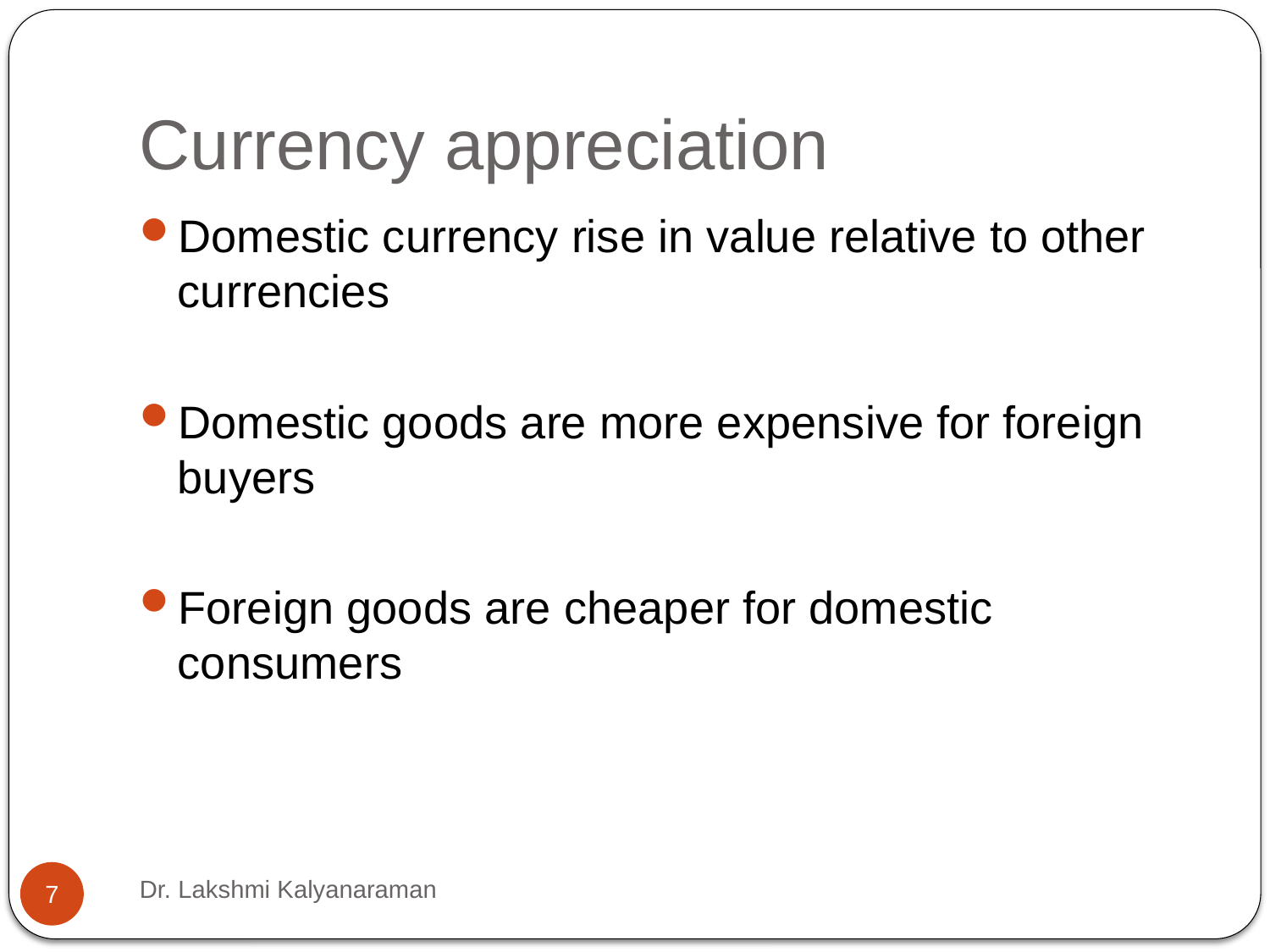

# Currency appreciation
Domestic currency rise in value relative to other  currencies

Domestic goods are more expensive for foreign buyers

Foreign goods are cheaper for domestic consumers
Dr. Lakshmi Kalyanaraman
7